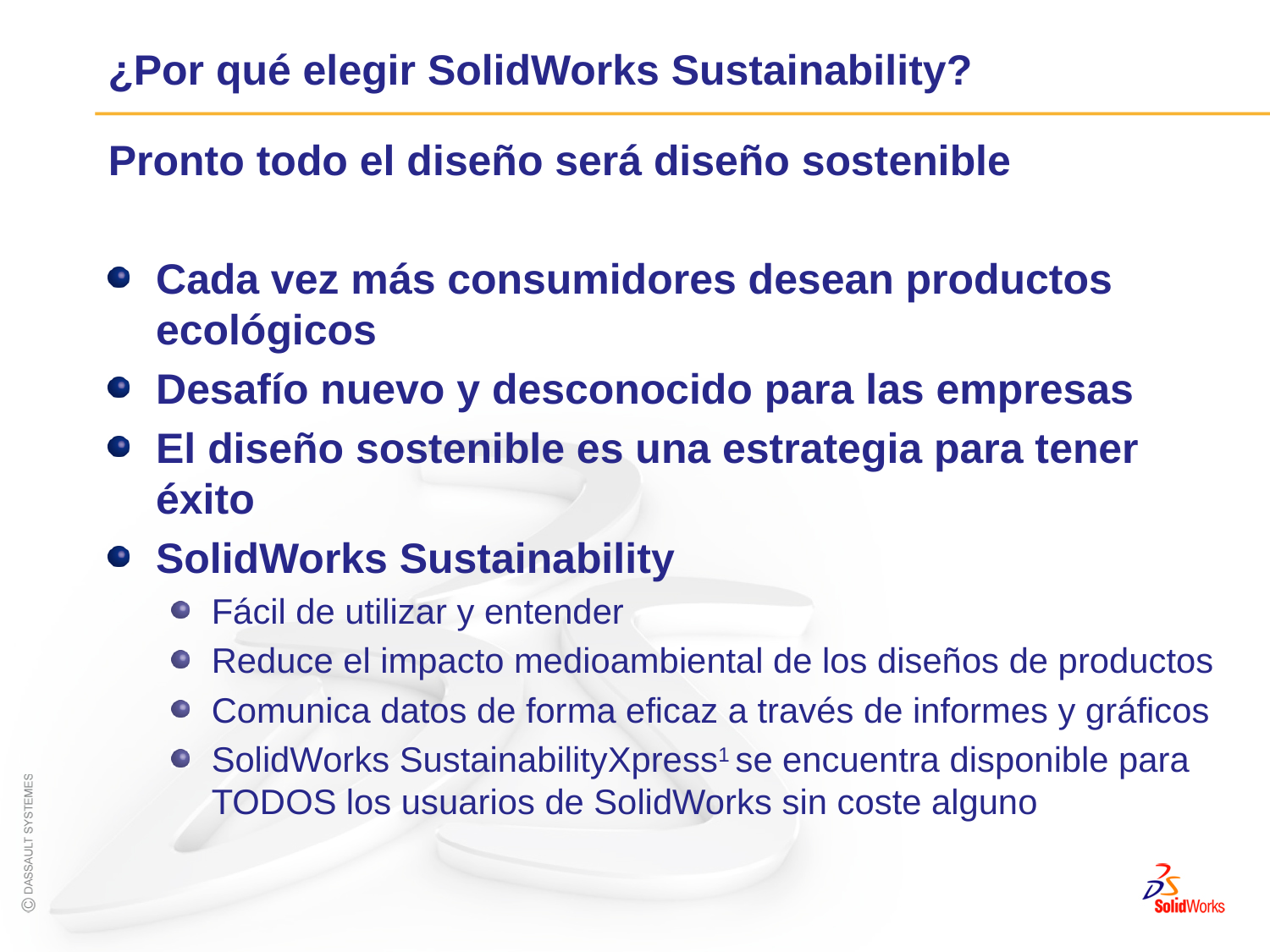

# ¿Por qué elegir SolidWorks Sustainability?
Pronto todo el diseño será diseño sostenible

Cada vez más consumidores desean productos ecológicos
Desafío nuevo y desconocido para las empresas
El diseño sostenible es una estrategia para tener éxito
SolidWorks Sustainability
Fácil de utilizar y entender
Reduce el impacto medioambiental de los diseños de productos
Comunica datos de forma eficaz a través de informes y gráficos
SolidWorks SustainabilityXpress1 se encuentra disponible para TODOS los usuarios de SolidWorks sin coste alguno